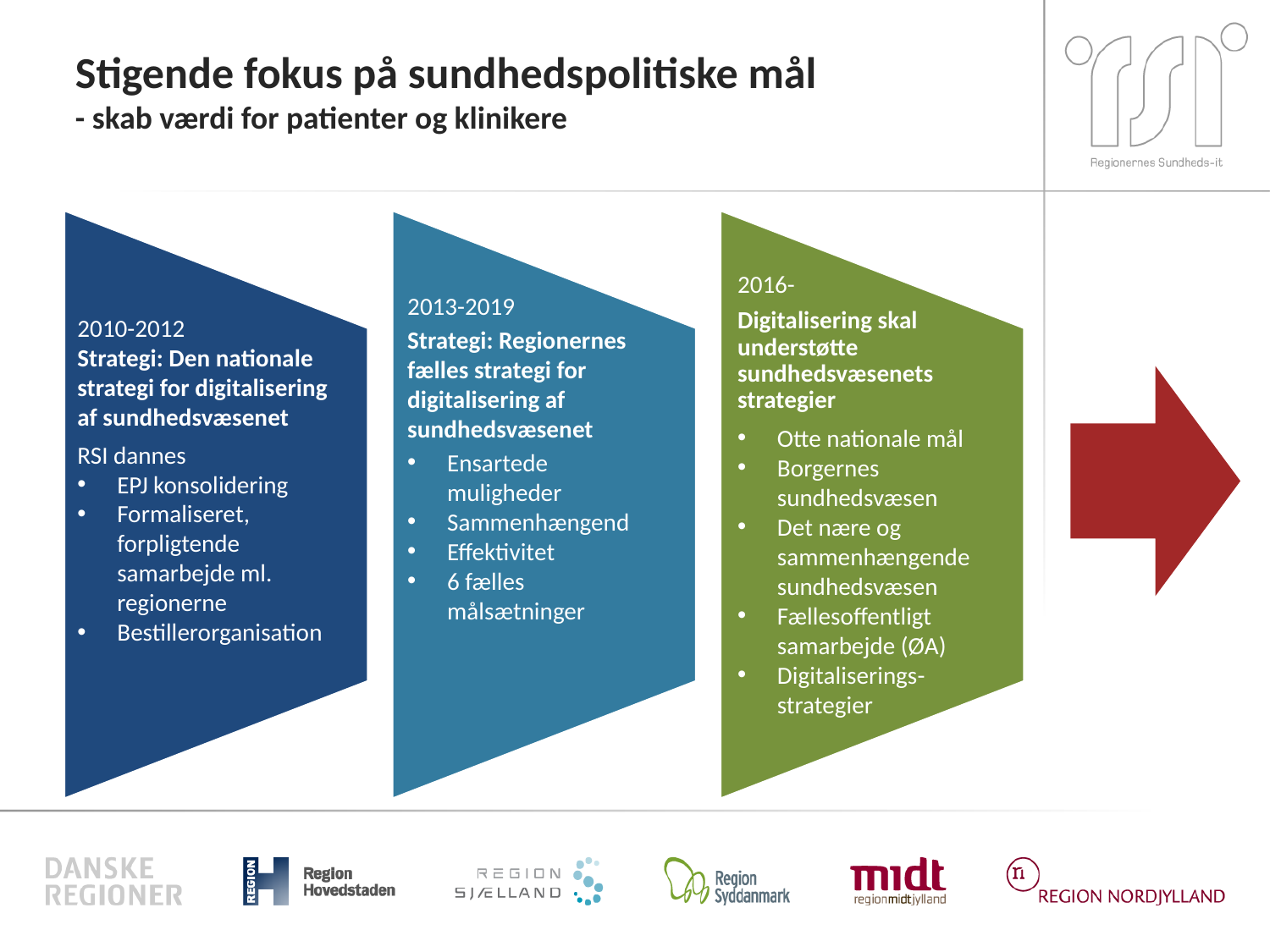

Stigende fokus på sundhedspolitiske mål
- skab værdi for patienter og klinikere

2016-
Digitalisering skal understøtte sundhedsvæsenets strategier
Otte nationale mål
Borgernes sundhedsvæsen
Det nære og sammenhængende sundhedsvæsen
Fællesoffentligt samarbejde (ØA)
Digitaliserings-strategier

2013-2019

Strategi: Regionernes fælles strategi for digitalisering af sundhedsvæsenet

Ensartede muligheder
Sammenhængend
Effektivitet
6 fælles målsætninger
2010-2012
Strategi: Den nationale strategi for digitalisering af sundhedsvæsenet

RSI dannes
EPJ konsolidering
Formaliseret, forpligtende samarbejde ml. regionerne
Bestillerorganisation